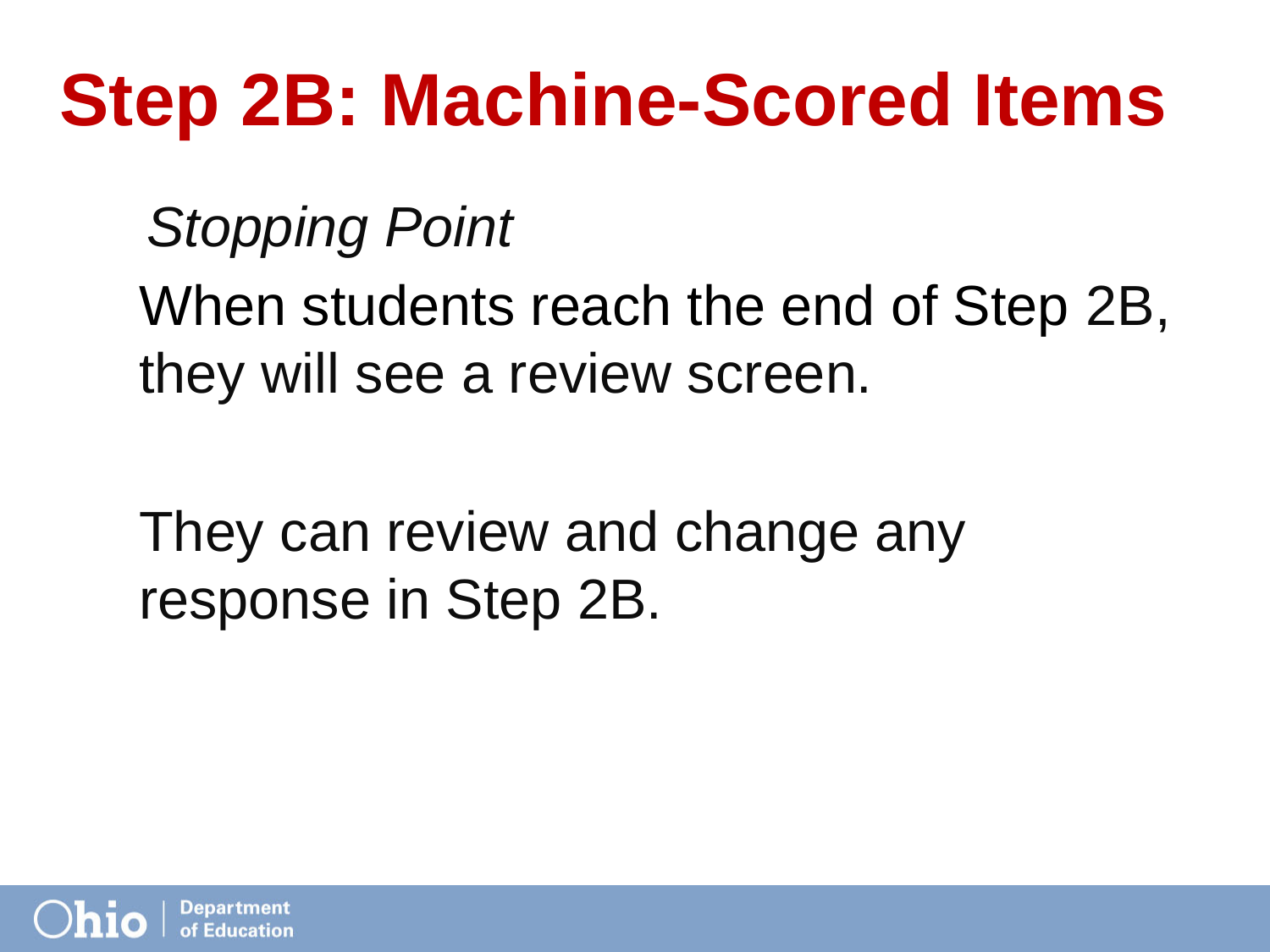

# Step 2B: Machine-Scored Items
Stopping Point
When students reach the end of Step 2B, they will see a review screen.

They can review and change any response in Step 2B.